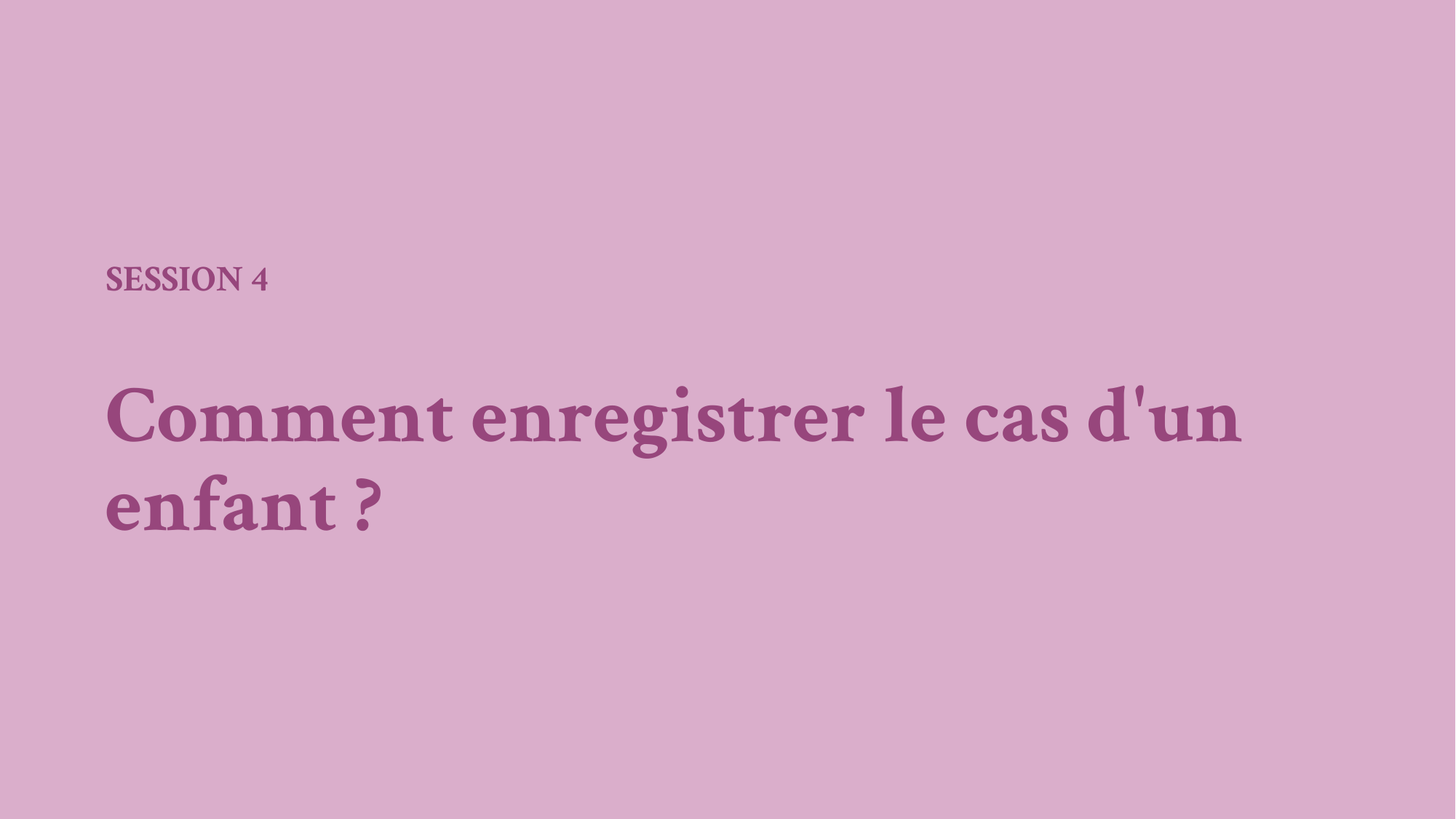

SESSION 4
Comment enregistrer le cas d'un enfant ?